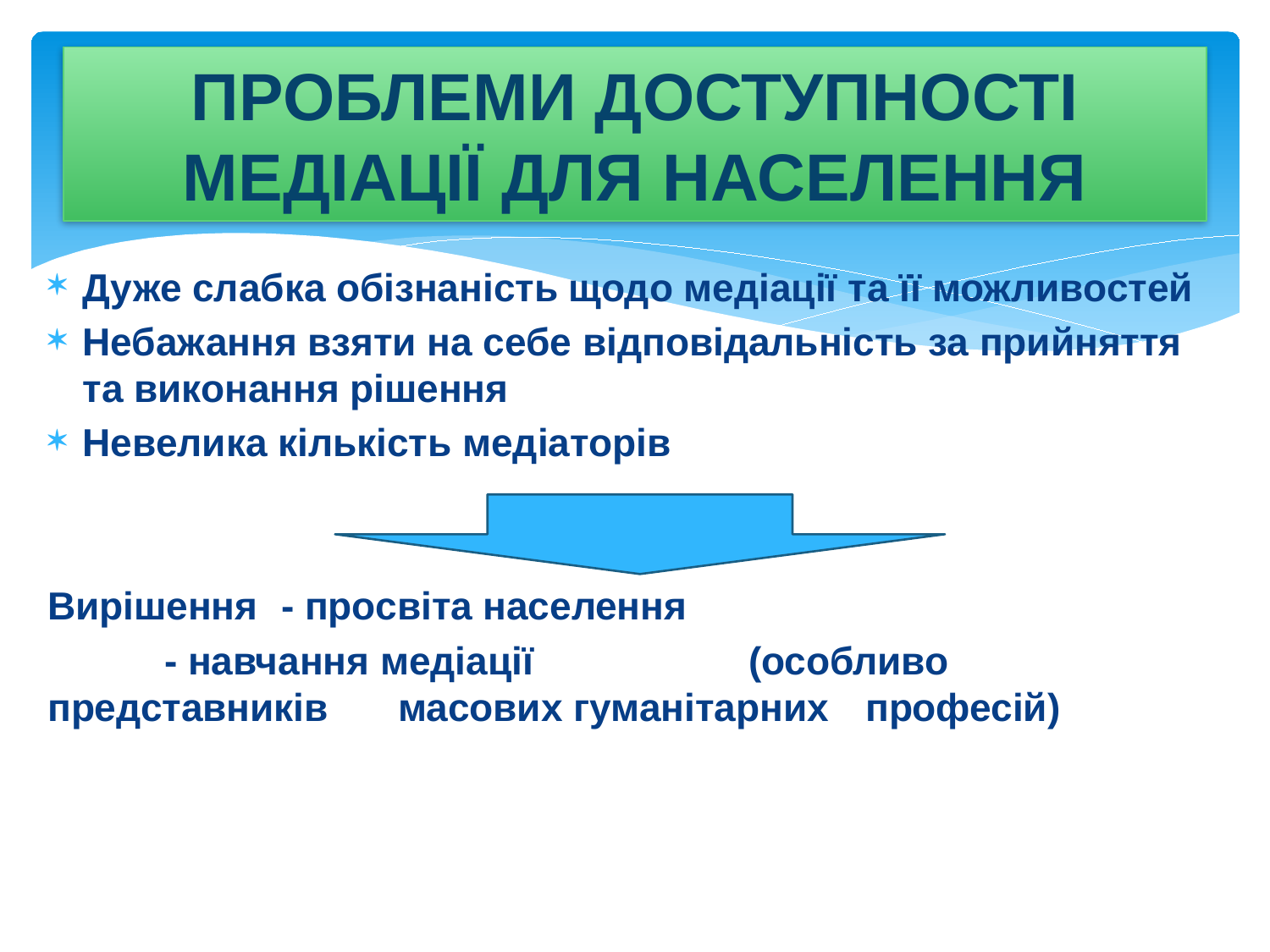

# ПРОБЛЕМИ ДОСТУПНОСТІ МЕДІАЦІЇ ДЛЯ НАСЕЛЕННЯ
Дуже слабка обізнаність щодо медіації та її можливостей
Небажання взяти на себе відповідальність за прийняття та виконання рішення
Невелика кількість медіаторів

Вирішення				- просвіта населення
					- навчання медіації 							(особливо представників 						масових гуманітарних 						професій)